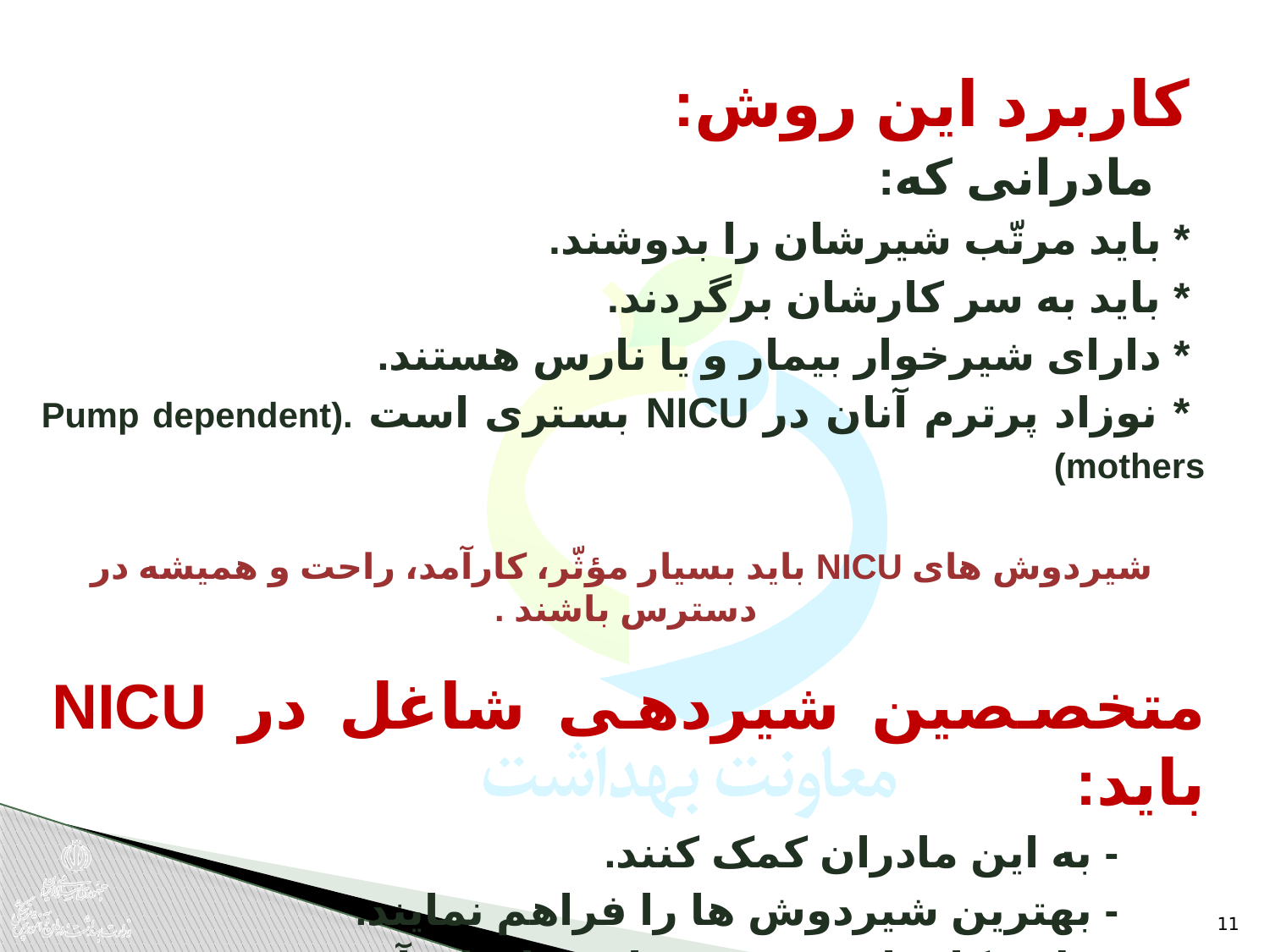

کاربرد این روش:
   مادرانی که:
* باید مرتّب شیرشان را بدوشند.
* باید به سر کارشان برگردند.
* دارای شیرخوار بیمار و یا نارس هستند.
 * نوزاد پرترم آنان در NICU بستری است .(Pump dependent mothers)

شیردوش های NICU باید بسیار مؤثّر، کارآمد، راحت و همیشه در دسترس باشند .

متخصصین شیردهی شاغل در NICU باید:
      - به این مادران کمک کنند.
      - بهترین شیردوش ها را فراهم نمایند.
      - طرز کار با شیردوش را به مادران آموزش بدهند.
11